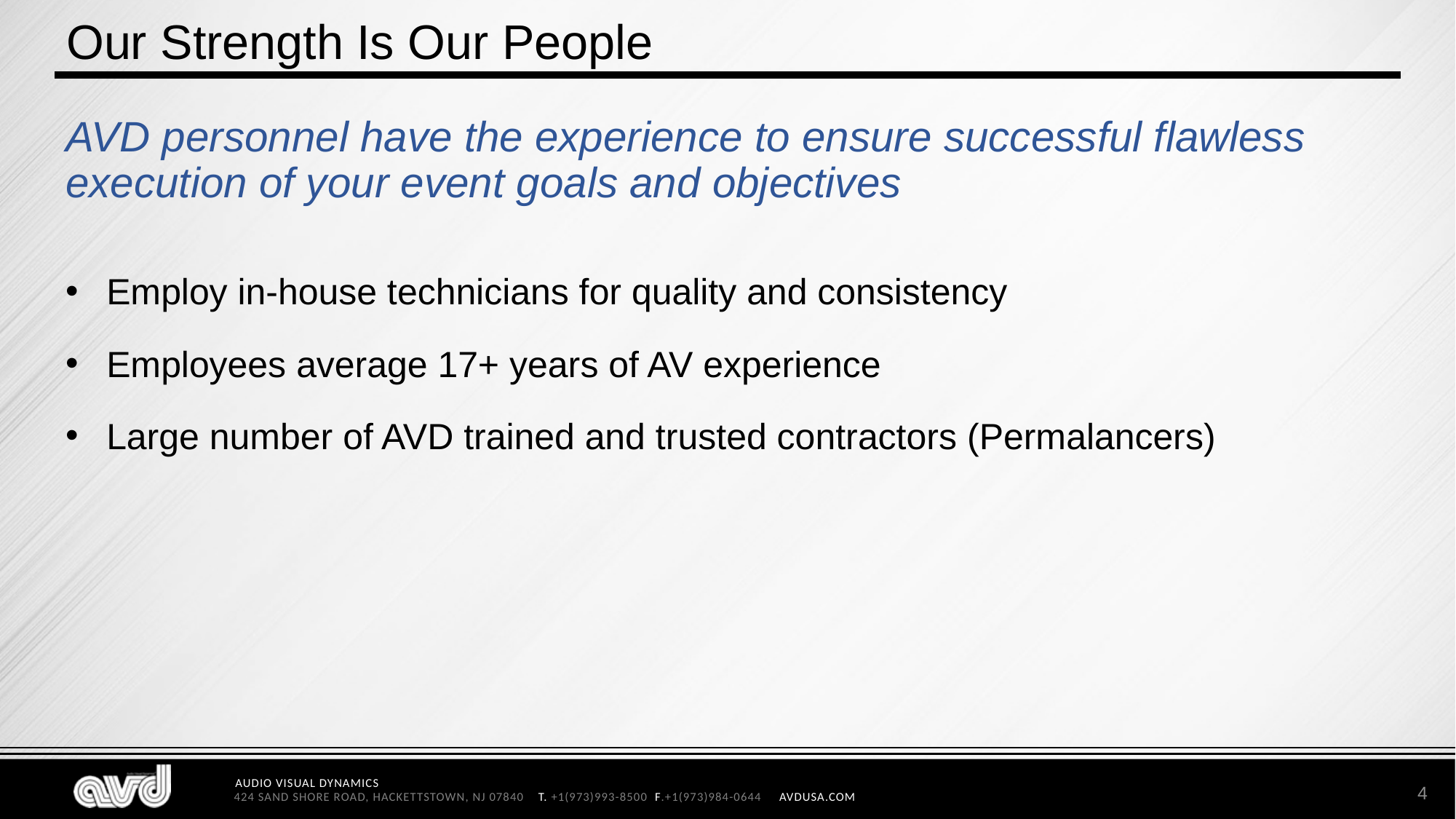

# Our Strength Is Our People
AVD personnel have the experience to ensure successful flawless execution of your event goals and objectives
Employ in-house technicians for quality and consistency
Employees average 17+ years of AV experience
Large number of AVD trained and trusted contractors (Permalancers)

4